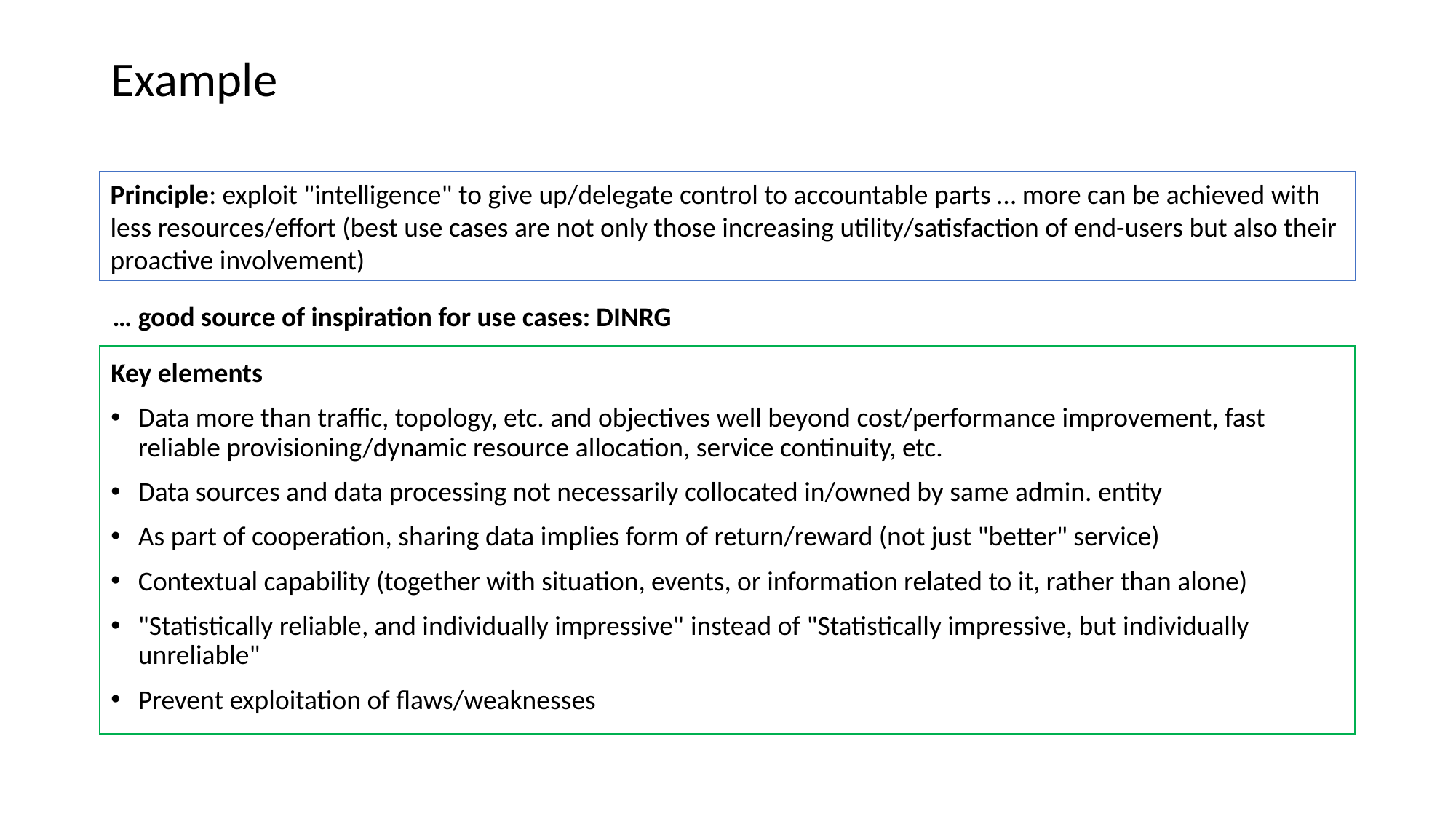

# Example
Principle: exploit "intelligence" to give up/delegate control to accountable parts … more can be achieved with less resources/effort (best use cases are not only those increasing utility/satisfaction of end-users but also their proactive involvement)
… good source of inspiration for use cases: DINRG

Key elements
Data more than traffic, topology, etc. and objectives well beyond cost/performance improvement, fast reliable provisioning/dynamic resource allocation, service continuity, etc.
Data sources and data processing not necessarily collocated in/owned by same admin. entity
As part of cooperation, sharing data implies form of return/reward (not just "better" service)
Contextual capability (together with situation, events, or information related to it, rather than alone)
"Statistically reliable, and individually impressive" instead of "Statistically impressive, but individually unreliable"
Prevent exploitation of flaws/weaknesses